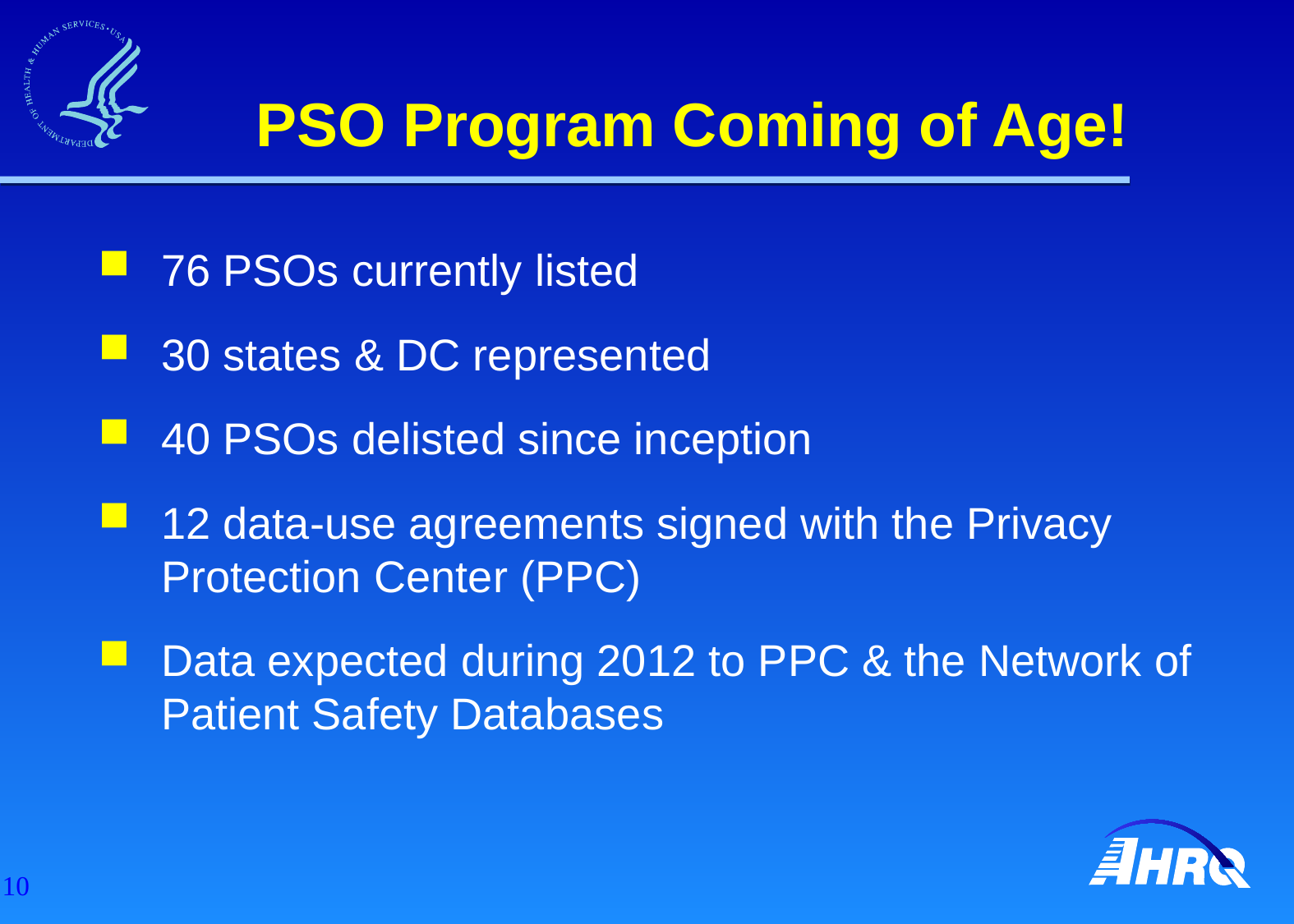

# PSO Program Coming of Age!
76 PSOs currently listed
30 states & DC represented
40 PSOs delisted since inception
12 data-use agreements signed with the Privacy Protection Center (PPC)
Data expected during 2012 to PPC & the Network of Patient Safety Databases